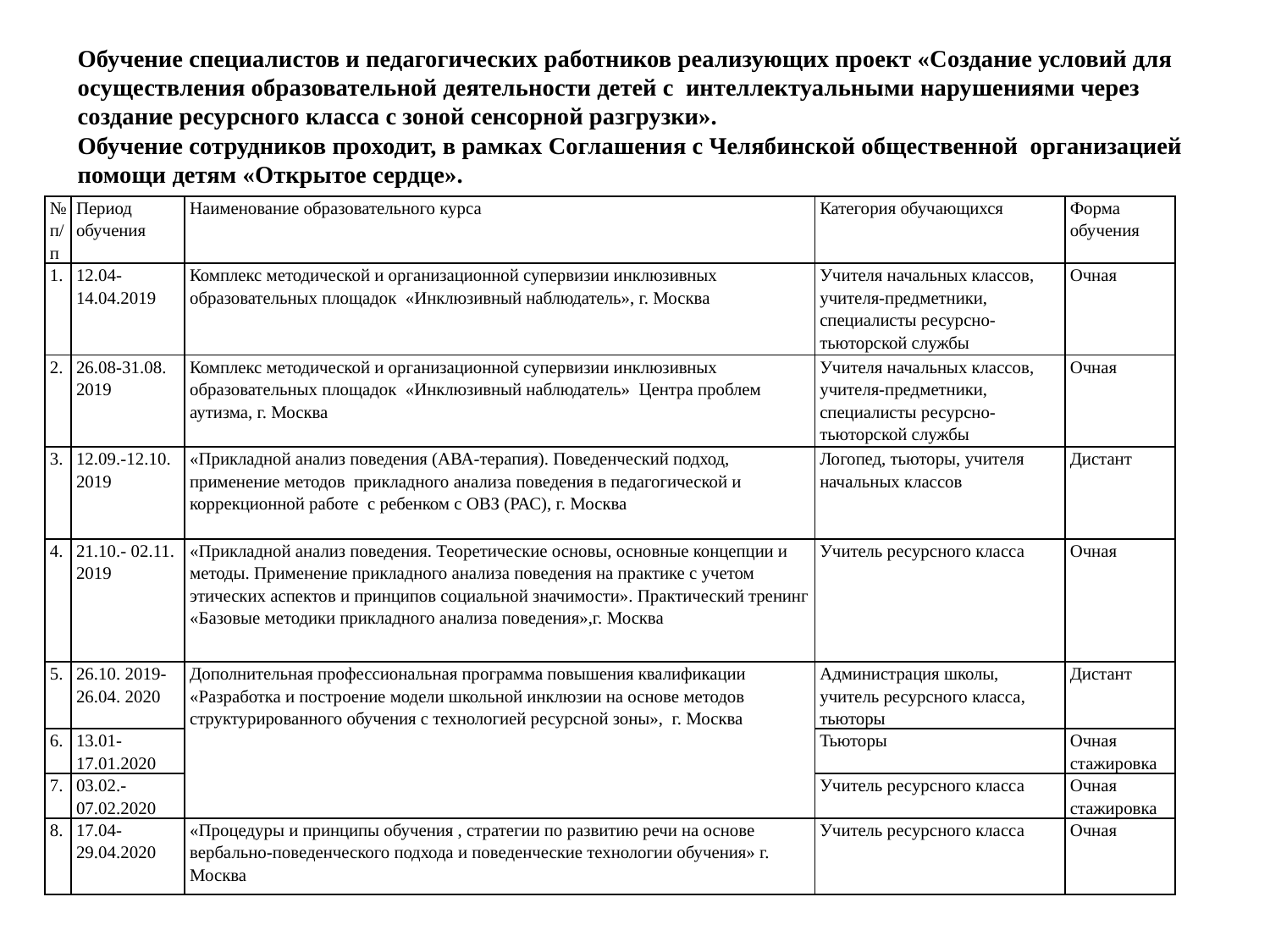

# Обучение специалистов и педагогических работников реализующих проект «Создание условий для осуществления образовательной деятельности детей с  интеллектуальными нарушениями через создание ресурсного класса с зоной сенсорной разгрузки». Обучение сотрудников проходит, в рамках Соглашения с Челябинской общественной  организацией помощи детям «Открытое сердце».
| № п/п | Период обучения | Наименование образовательного курса | Категория обучающихся | Форма обучения |
| --- | --- | --- | --- | --- |
| 1. | 12.04-14.04.2019 | Комплекс методической и организационной супервизии инклюзивных образовательных площадок «Инклюзивный наблюдатель», г. Москва | Учителя начальных классов, учителя-предметники, специалисты ресурсно-тьюторской службы | Очная |
| 2. | 26.08-31.08. 2019 | Комплекс методической и организационной супервизии инклюзивных образовательных площадок «Инклюзивный наблюдатель» Центра проблем аутизма, г. Москва | Учителя начальных классов, учителя-предметники, специалисты ресурсно-тьюторской службы | Очная |
| 3. | 12.09.-12.10. 2019 | «Прикладной анализ поведения (АВА-терапия). Поведенческий подход, применение методов прикладного анализа поведения в педагогической и коррекционной работе с ребенком с ОВЗ (РАС), г. Москва | Логопед, тьюторы, учителя начальных классов | Дистант |
| 4. | 21.10.- 02.11. 2019 | «Прикладной анализ поведения. Теоретические основы, основные концепции и методы. Применение прикладного анализа поведения на практике с учетом этических аспектов и принципов социальной значимости». Практический тренинг «Базовые методики прикладного анализа поведения»,г. Москва | Учитель ресурсного класса | Очная |
| 5. | 26.10. 2019-26.04. 2020 | Дополнительная профессиональная программа повышения квалификации «Разработка и построение модели школьной инклюзии на основе методов структурированного обучения с технологией ресурсной зоны», г. Москва | Администрация школы, учитель ресурсного класса, тьюторы | Дистант |
| 6. | 13.01-17.01.2020 |  | Тьюторы | Очная стажировка |
| 7. | 03.02.-07.02.2020 |  | Учитель ресурсного класса | Очная стажировка |
| 8. | 17.04- 29.04.2020 | «Процедуры и принципы обучения , стратегии по развитию речи на основе вербально-поведенческого подхода и поведенческие технологии обучения» г. Москва | Учитель ресурсного класса | Очная |